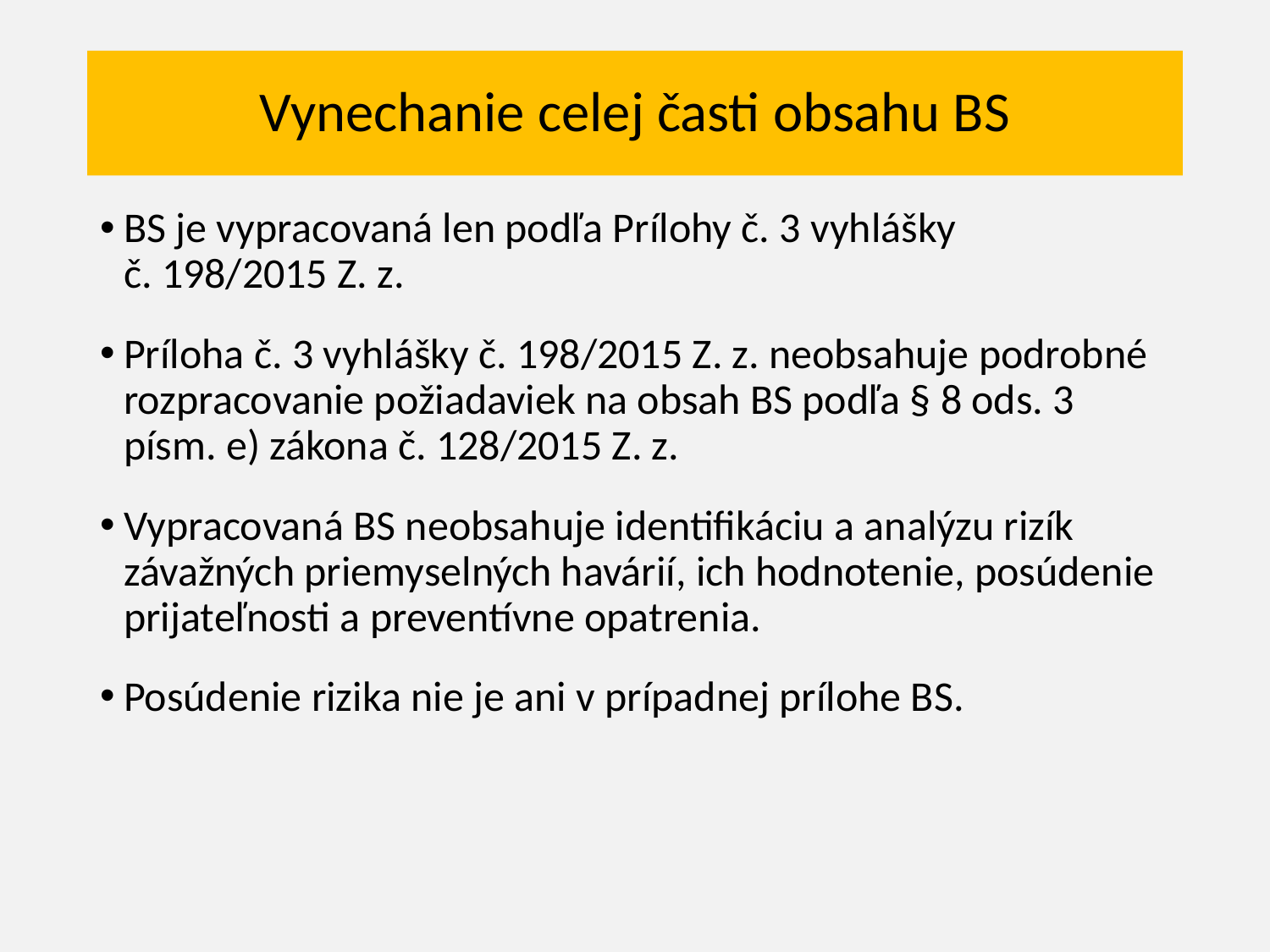

# Vynechanie celej časti obsahu BS
BS je vypracovaná len podľa Prílohy č. 3 vyhlášky č. 198/2015 Z. z.
Príloha č. 3 vyhlášky č. 198/2015 Z. z. neobsahuje podrobné rozpracovanie požiadaviek na obsah BS podľa § 8 ods. 3 písm. e) zákona č. 128/2015 Z. z.
Vypracovaná BS neobsahuje identifikáciu a analýzu rizík závažných priemyselných havárií, ich hodnotenie, posúdenie prijateľnosti a preventívne opatrenia.
Posúdenie rizika nie je ani v prípadnej prílohe BS.